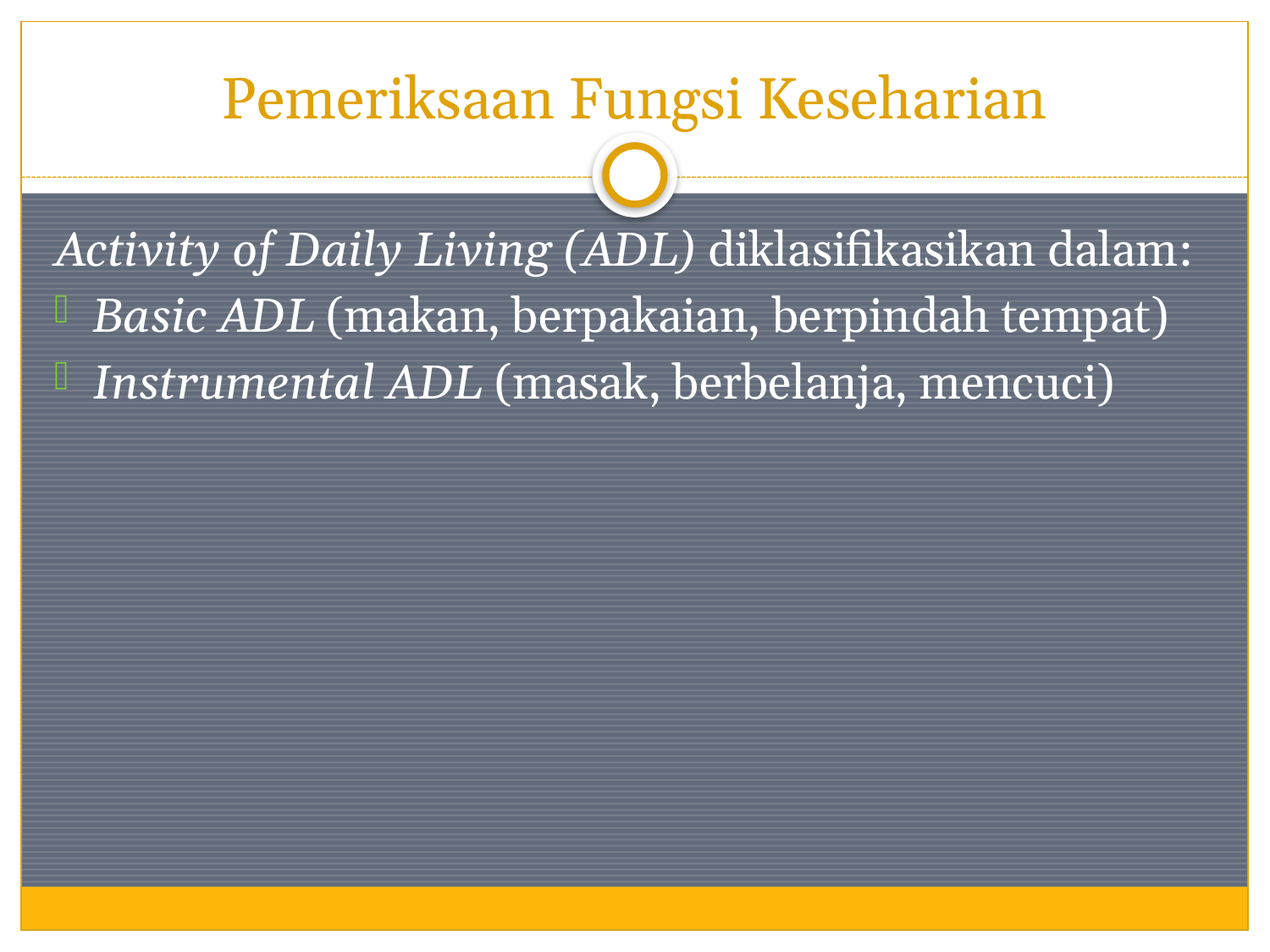

# Pemeriksaan Fungsi Keseharian
Activity of Daily Living (ADL) diklasifikasikan dalam:
Basic ADL (makan, berpakaian, berpindah tempat)
Instrumental ADL (masak, berbelanja, mencuci)